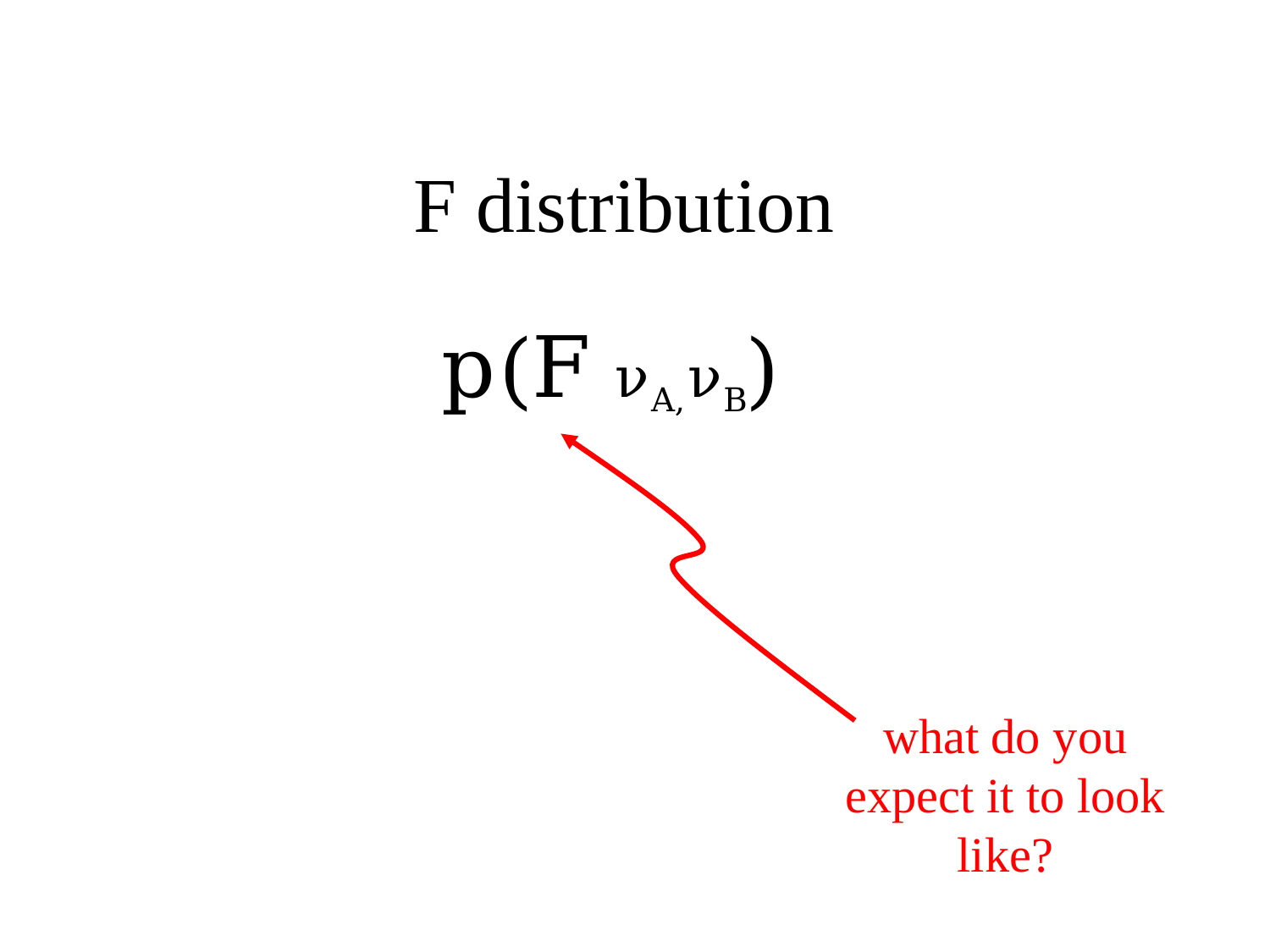

# F distribution
p(F νA,νB)

what do you expect it to look like?